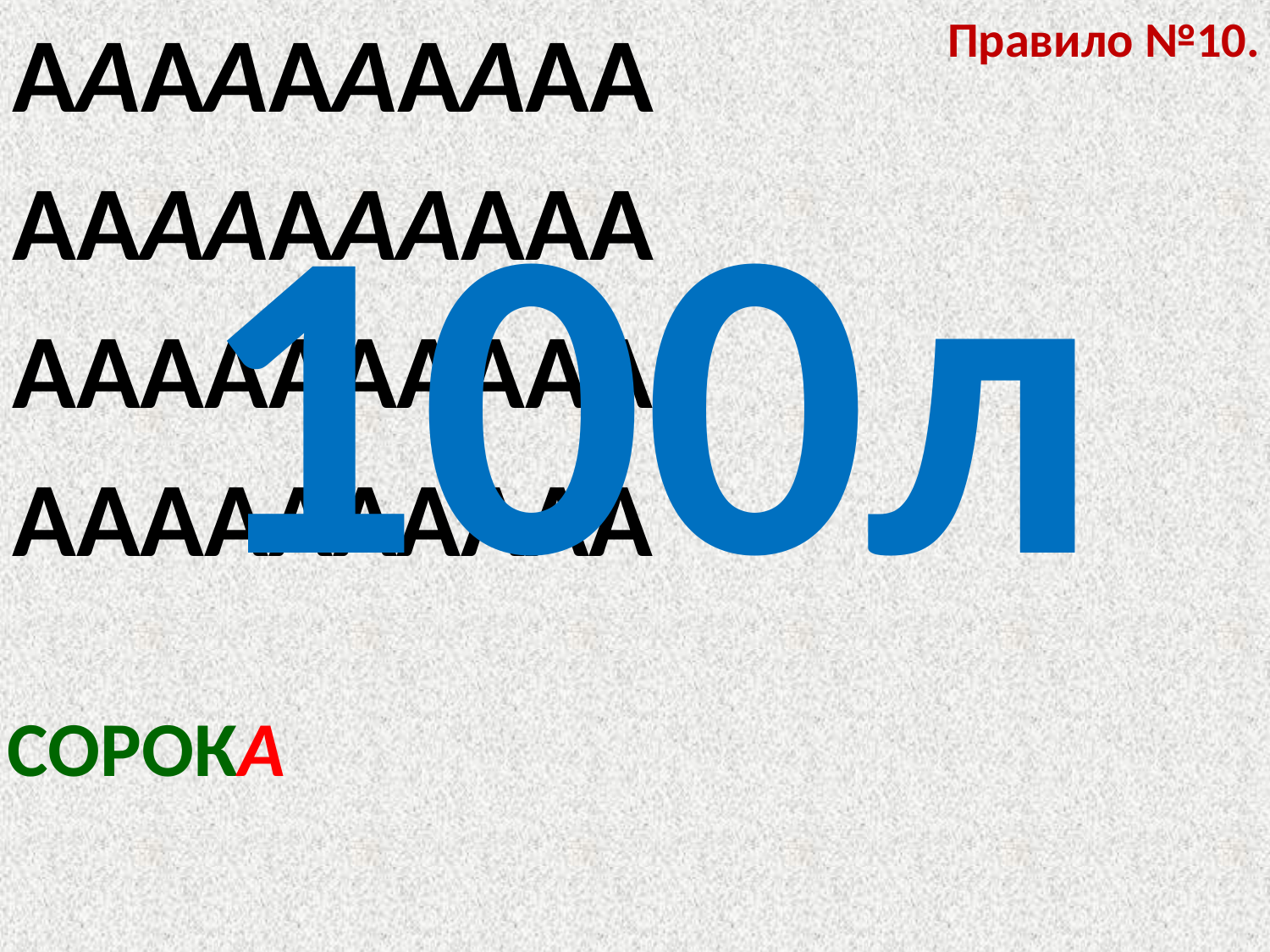

АААААААААА
АААААААААА
АААААААААА
АААААААААА

Правило №10.
100л
# СОРОКА